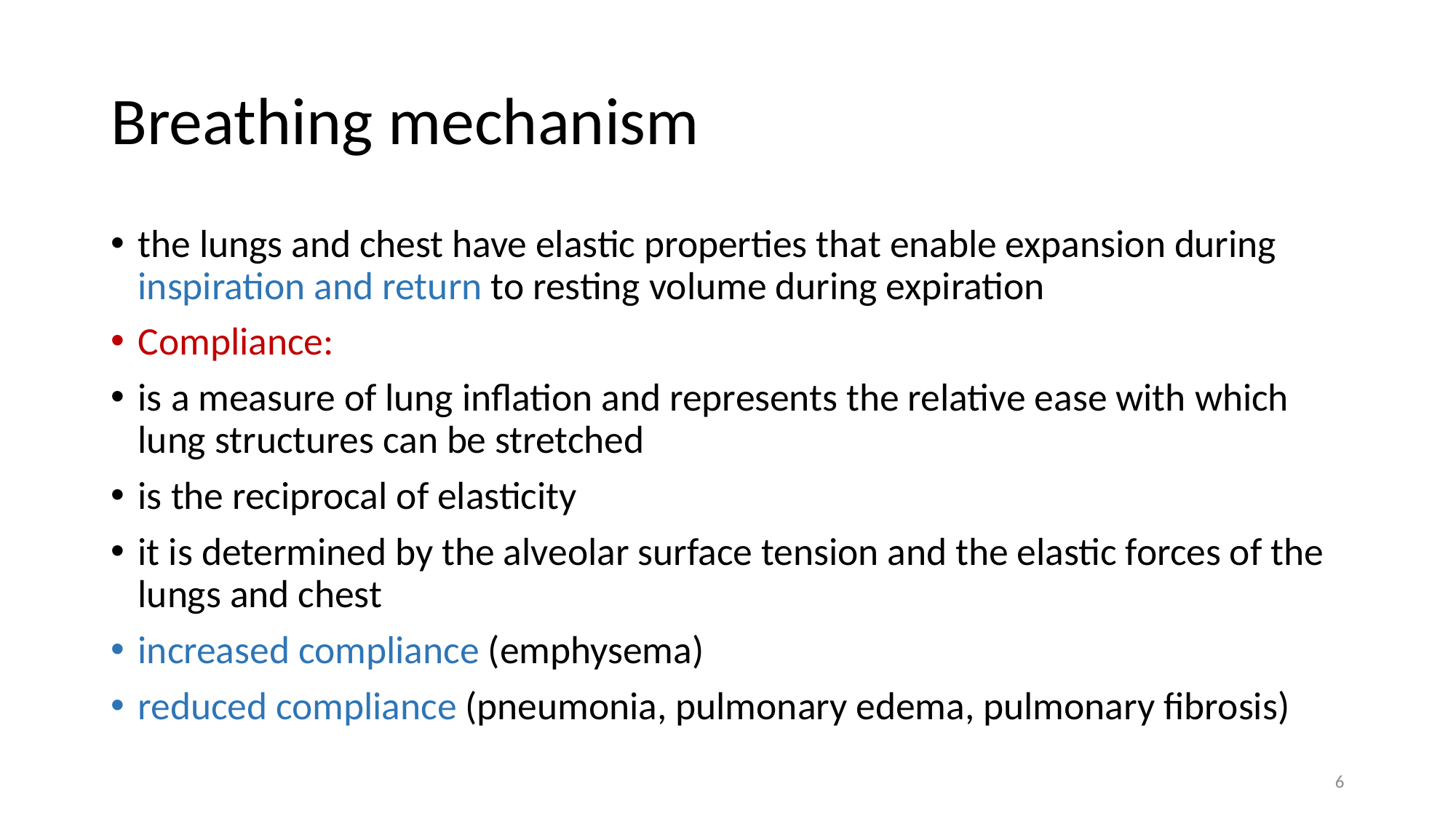

# Breathing mechanism
the lungs and chest have elastic properties that enable expansion during inspiration and return to resting volume during expiration
Compliance:
is a measure of lung inflation and represents the relative ease with which lung structures can be stretched
is the reciprocal of elasticity
it is determined by the alveolar surface tension and the elastic forces of the lungs and chest
increased compliance (emphysema)
reduced compliance (pneumonia, pulmonary edema, pulmonary fibrosis)
6